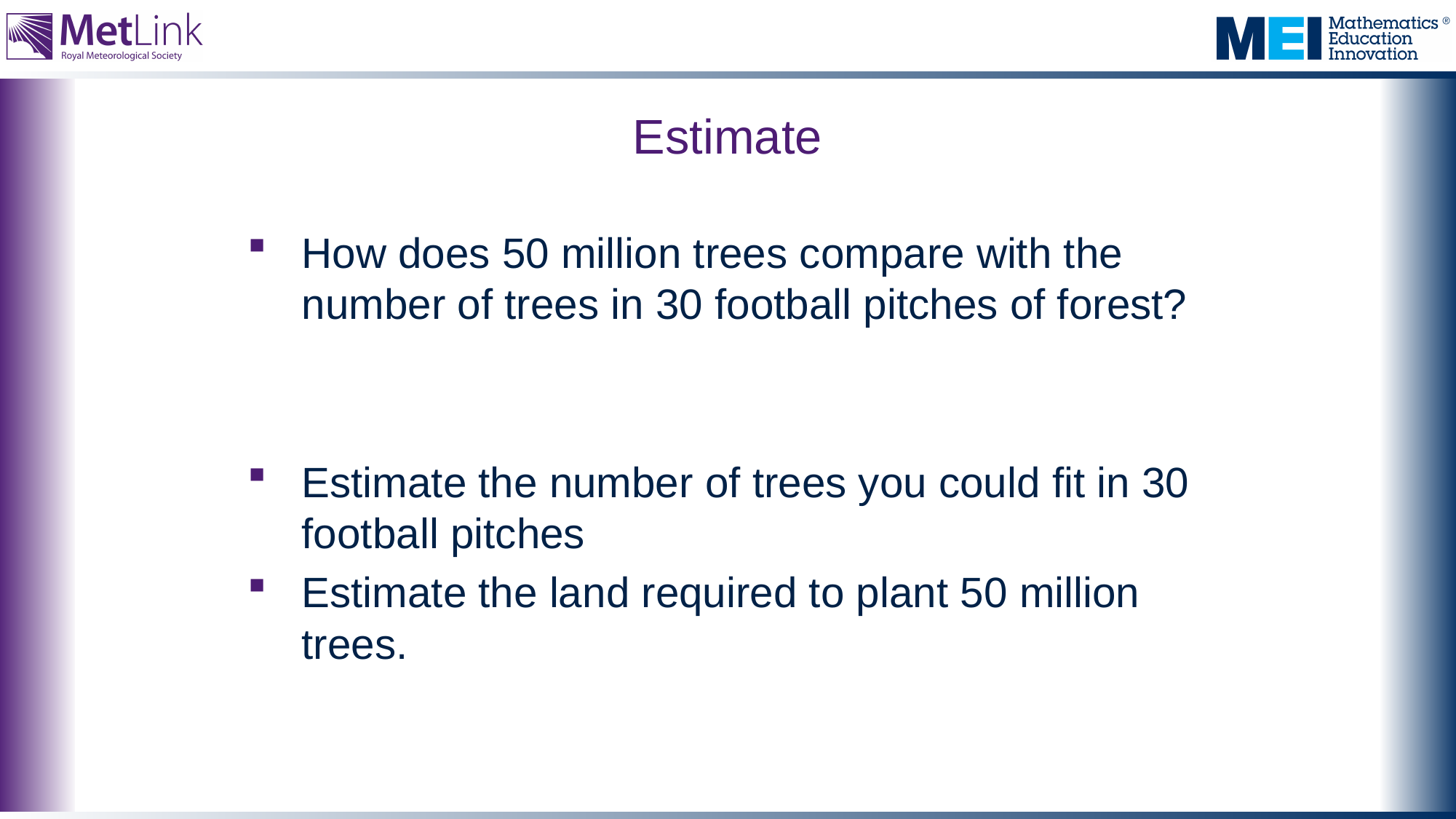

# Estimate
How does 50 million trees compare with the number of trees in 30 football pitches of forest?

Estimate the number of trees you could fit in 30 football pitches
Estimate the land required to plant 50 million trees.